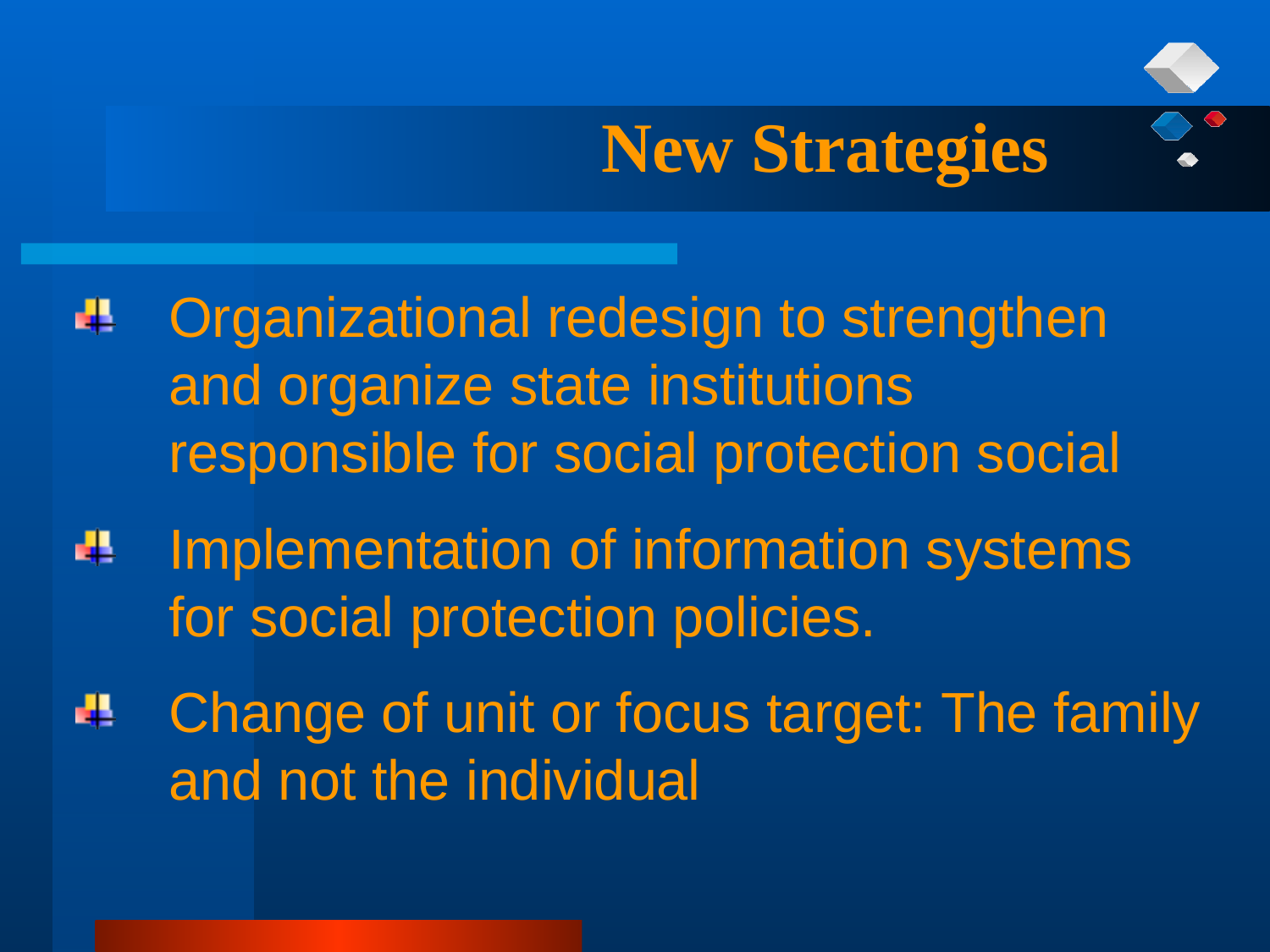

New Strategies
Organizational redesign to strengthen and organize state institutions responsible for social protection social
Implementation of information systems for social protection policies.
Change of unit or focus target: The family and not the individual